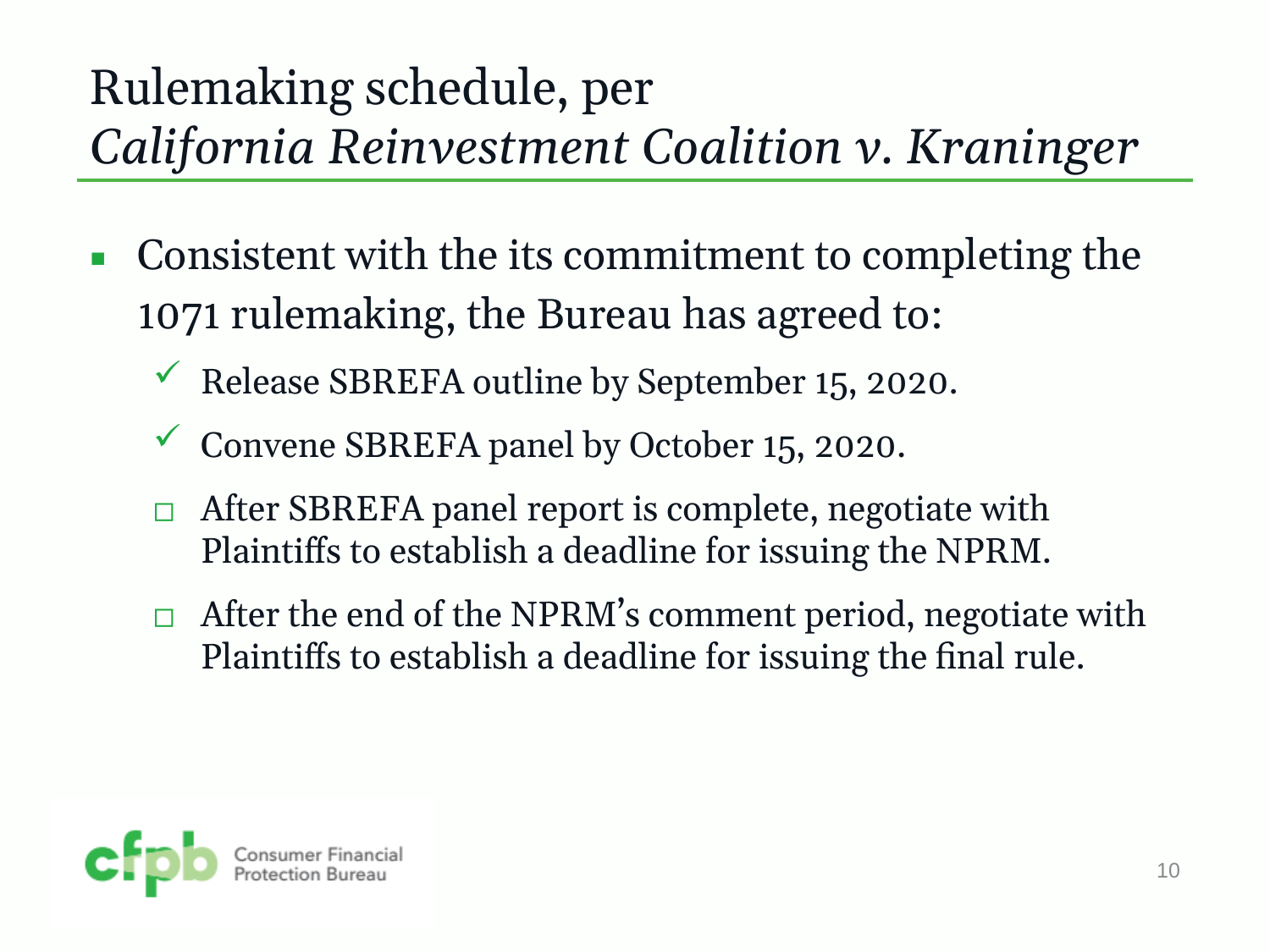

# Rulemaking schedule, per California Reinvestment Coalition v. Kraninger
Consistent with the its commitment to completing the 1071 rulemaking, the Bureau has agreed to:
Release SBREFA outline by September 15, 2020.
Convene SBREFA panel by October 15, 2020.
After SBREFA panel report is complete, negotiate with Plaintiffs to establish a deadline for issuing the NPRM.
After the end of the NPRM’s comment period, negotiate with Plaintiffs to establish a deadline for issuing the final rule.
10